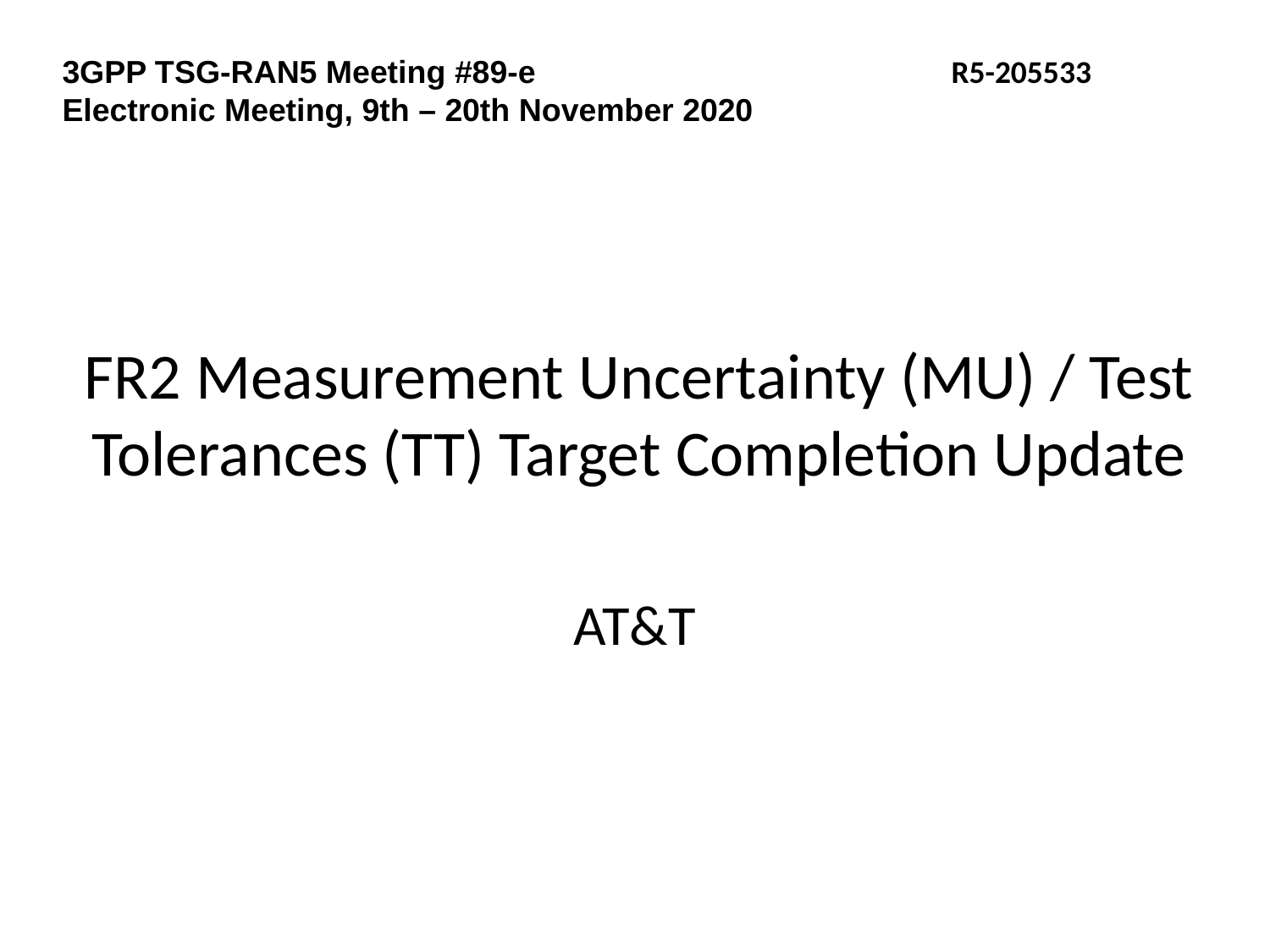

3GPP TSG-RAN5 Meeting #89-e			R5-205533
Electronic Meeting, 9th – 20th November 2020
# FR2 Measurement Uncertainty (MU) / Test Tolerances (TT) Target Completion Update
AT&T